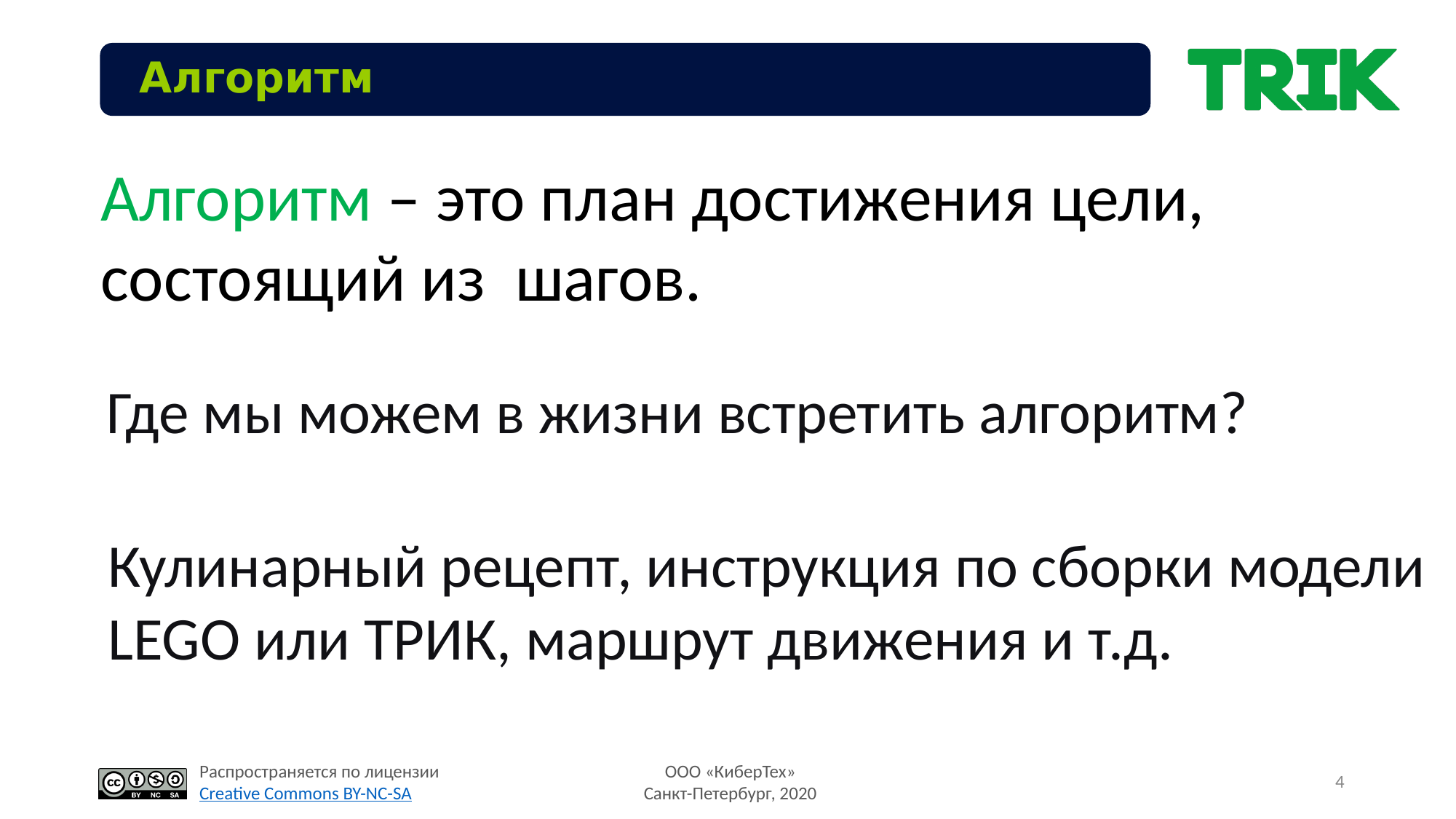

Алгоритм
Алгоритм – это план достижения цели, состоящий из  шагов.
Где мы можем в жизни встретить алгоритм?
Кулинарный рецепт, инструкция по сборки модели
LEGO или ТРИК, маршрут движения и т.д.
4